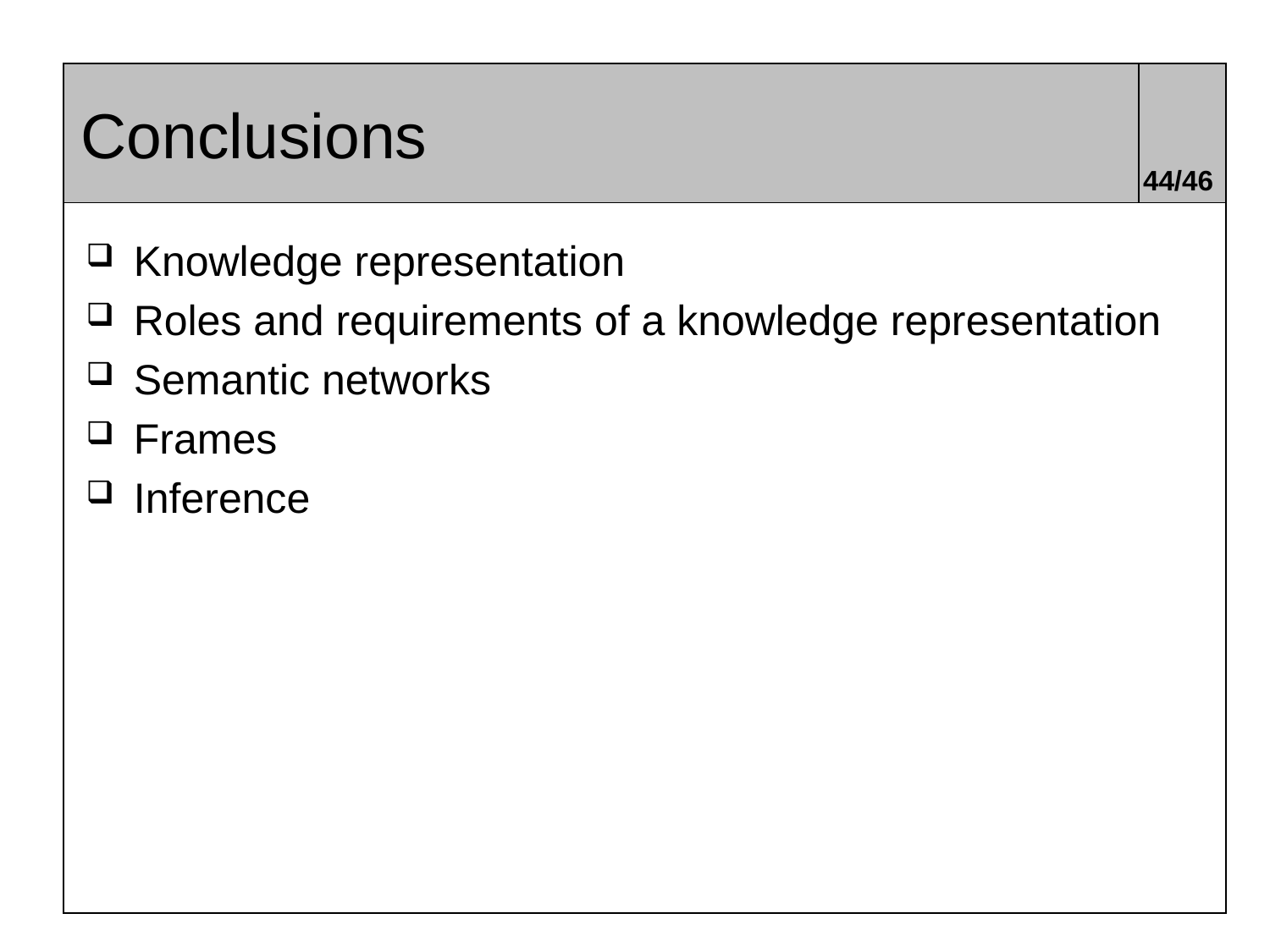

# Conclusions
44/46
Knowledge representation
Roles and requirements of a knowledge representation
Semantic networks
Frames
Inference